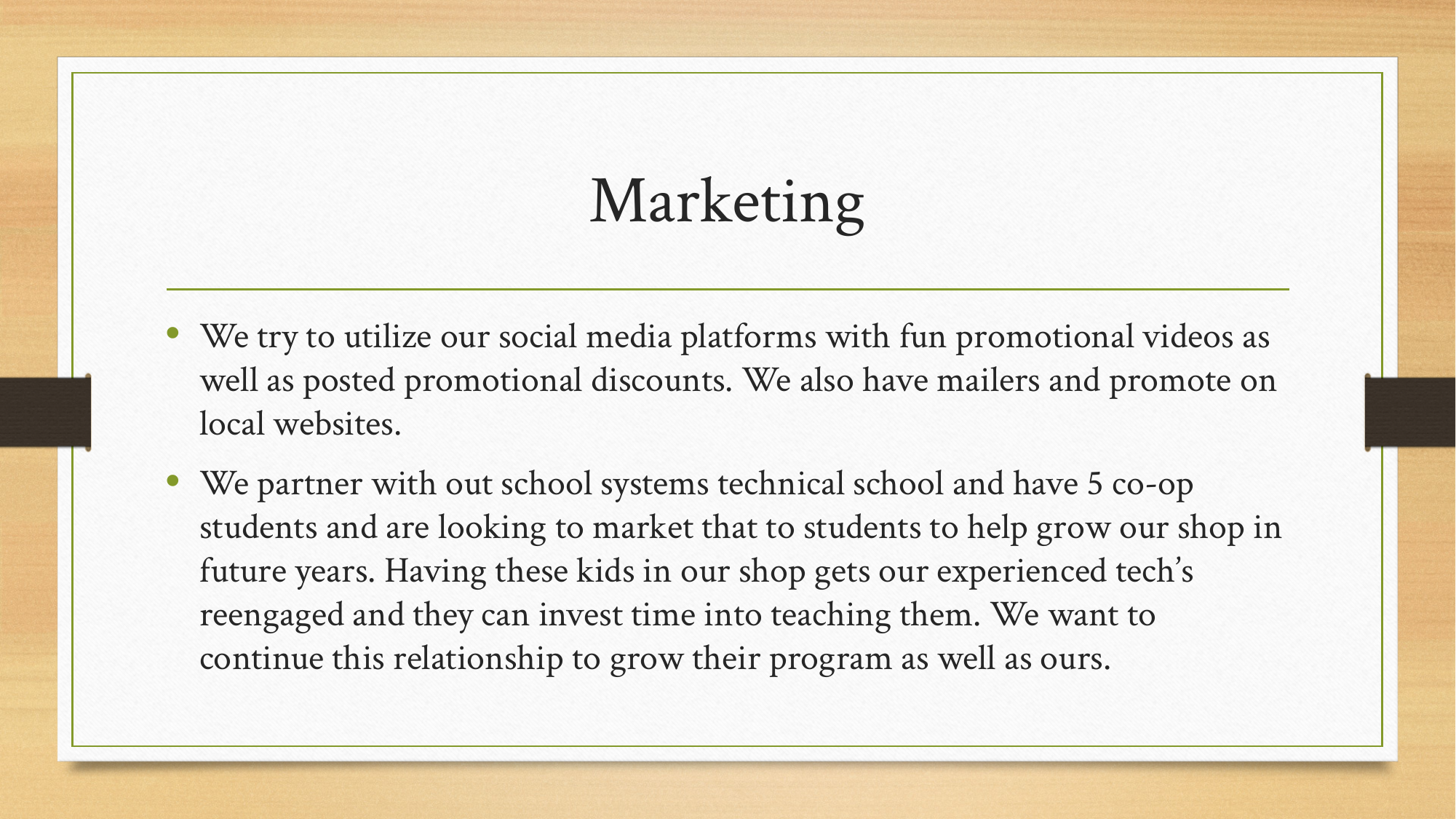

# Marketing
We try to utilize our social media platforms with fun promotional videos as well as posted promotional discounts. We also have mailers and promote on local websites.
We partner with out school systems technical school and have 5 co-op students and are looking to market that to students to help grow our shop in future years. Having these kids in our shop gets our experienced tech’s reengaged and they can invest time into teaching them. We want to continue this relationship to grow their program as well as ours.